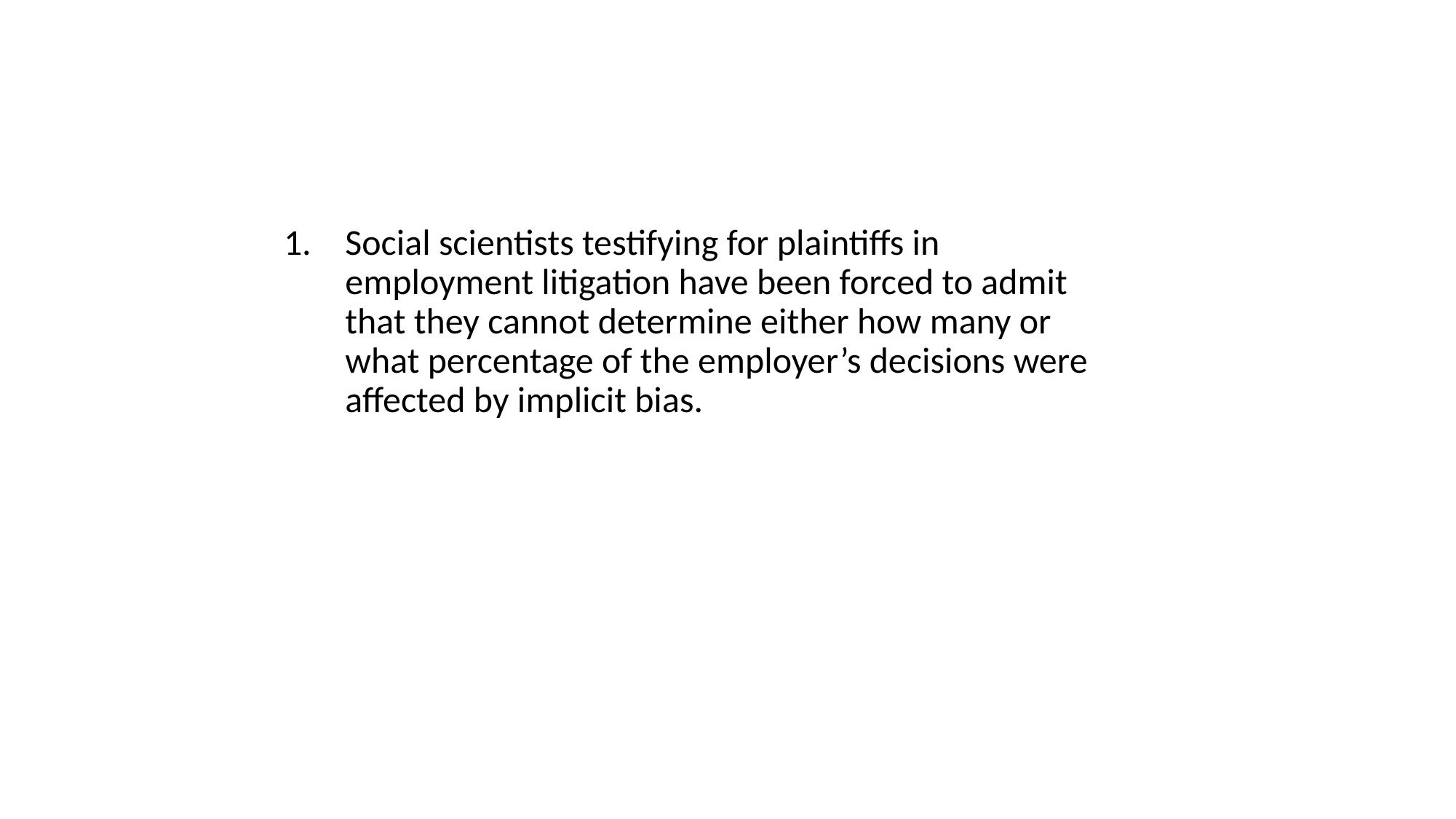

#
Social scientists testifying for plaintiffs in employment litigation have been forced to admit that they cannot determine either how many or what percentage of the employer’s decisions were affected by implicit bias.